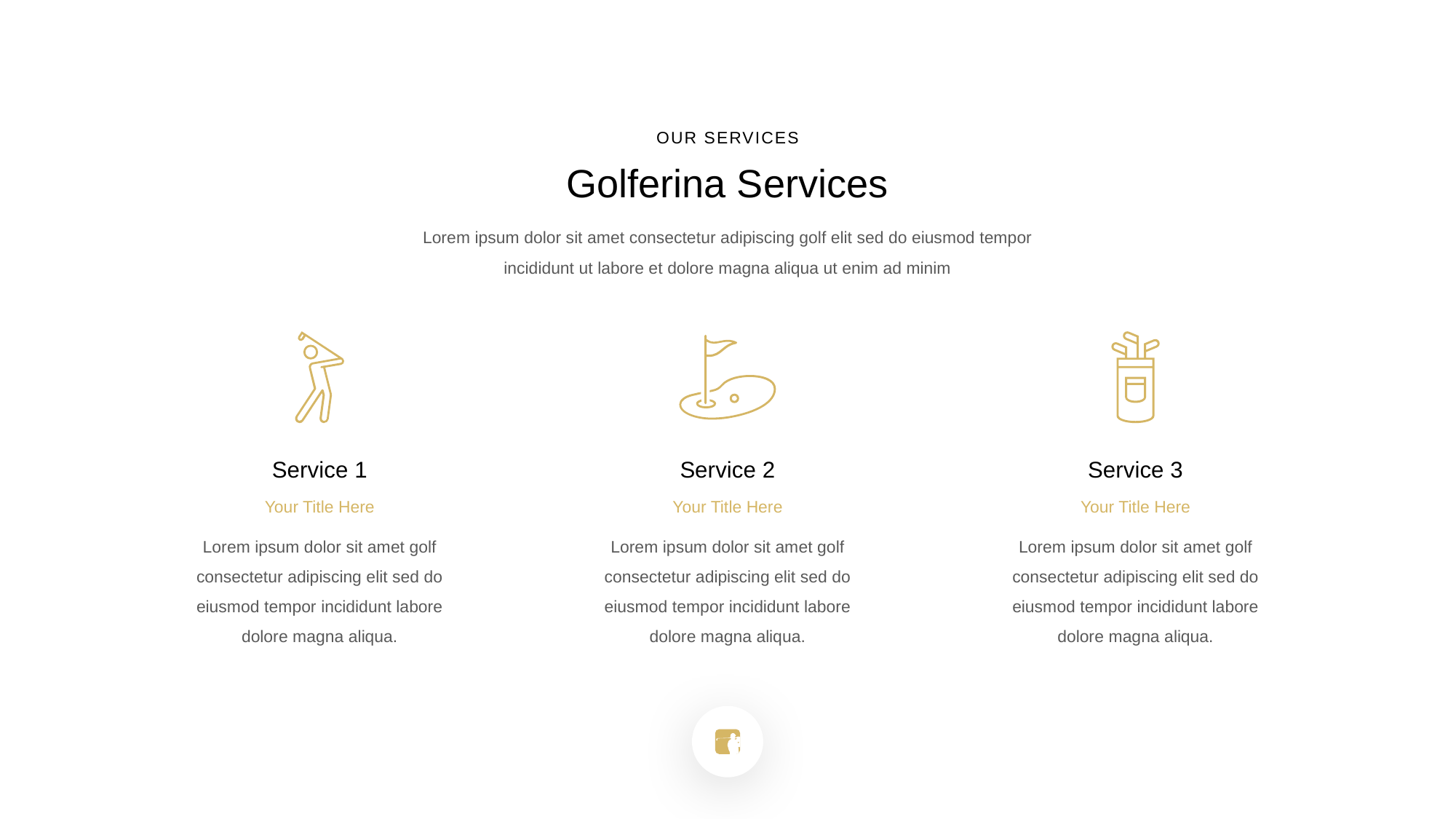

OUR SERVICES
Golferina Services
Lorem ipsum dolor sit amet consectetur adipiscing golf elit sed do eiusmod tempor incididunt ut labore et dolore magna aliqua ut enim ad minim

Service 1
Service 2
Service 3
Your Title Here
Your Title Here
Your Title Here
Lorem ipsum dolor sit amet golf consectetur adipiscing elit sed do eiusmod tempor incididunt labore dolore magna aliqua.
Lorem ipsum dolor sit amet golf consectetur adipiscing elit sed do eiusmod tempor incididunt labore dolore magna aliqua.
Lorem ipsum dolor sit amet golf consectetur adipiscing elit sed do eiusmod tempor incididunt labore dolore magna aliqua.